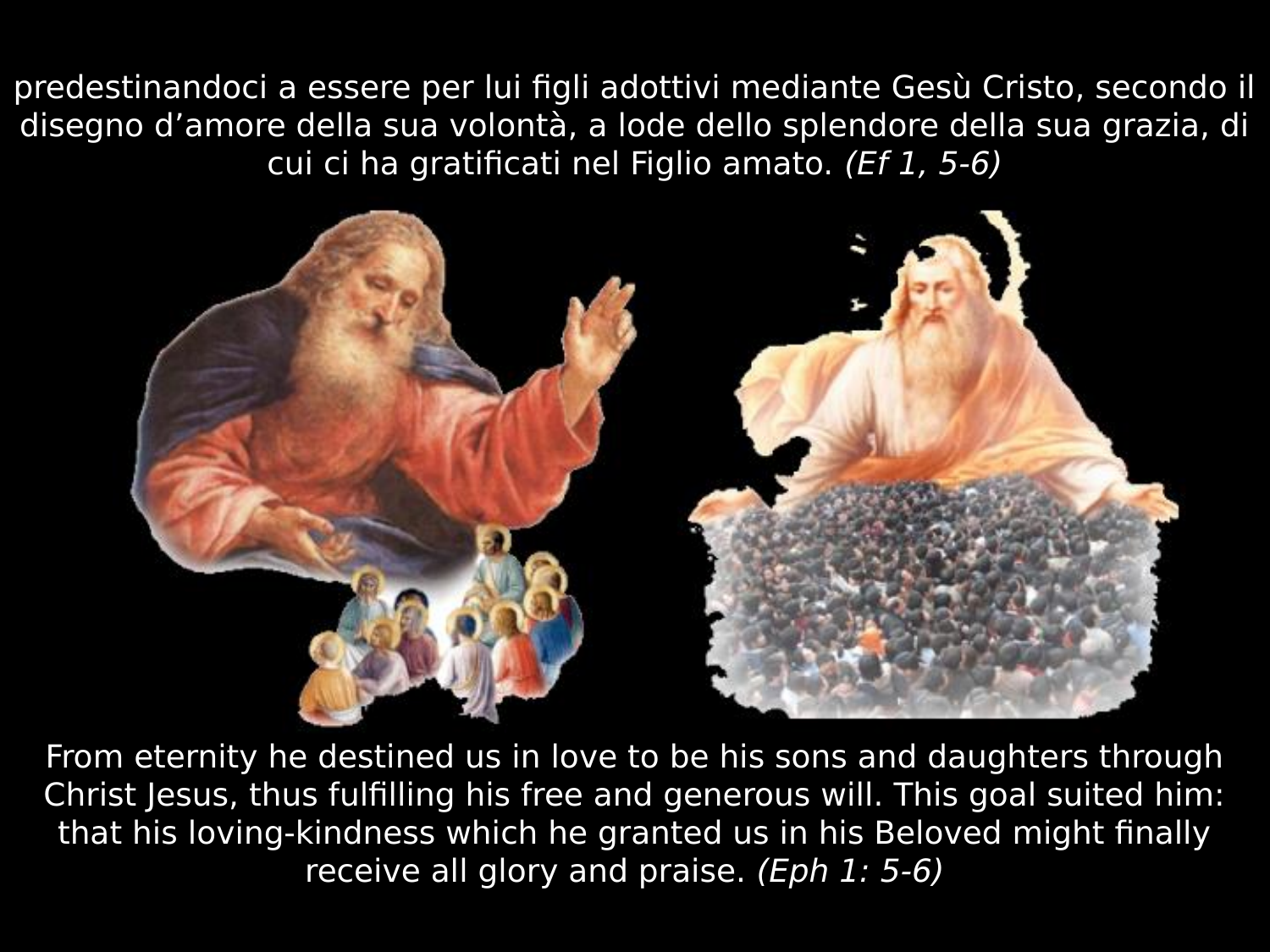

# predestinandoci a essere per lui figli adottivi mediante Gesù Cristo, secondo il disegno d’amore della sua volontà, a lode dello splendore della sua grazia, di cui ci ha gratificati nel Figlio amato. (Ef 1, 5-6)
From eternity he destined us in love to be his sons and daughters through Christ Jesus, thus fulfilling his free and generous will. This goal suited him: that his loving-kindness which he granted us in his Beloved might finally receive all glory and praise. (Eph 1: 5-6)